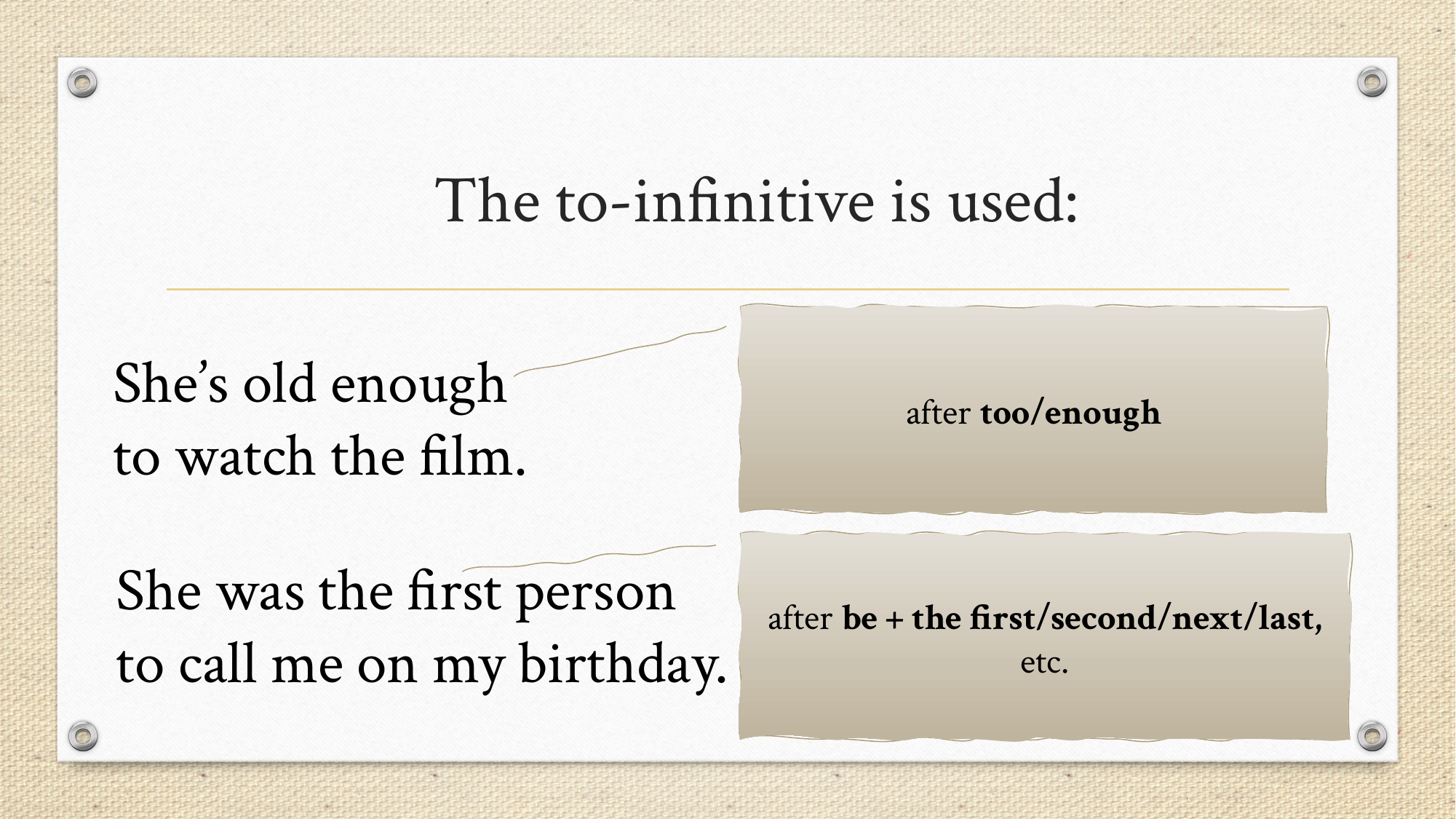

# The to-infinitive is used:
after too/enough
 She’s old enough
 to watch the film.
after be + the first/second/next/last,
etc.
She was the first person
to call me on my birthday.